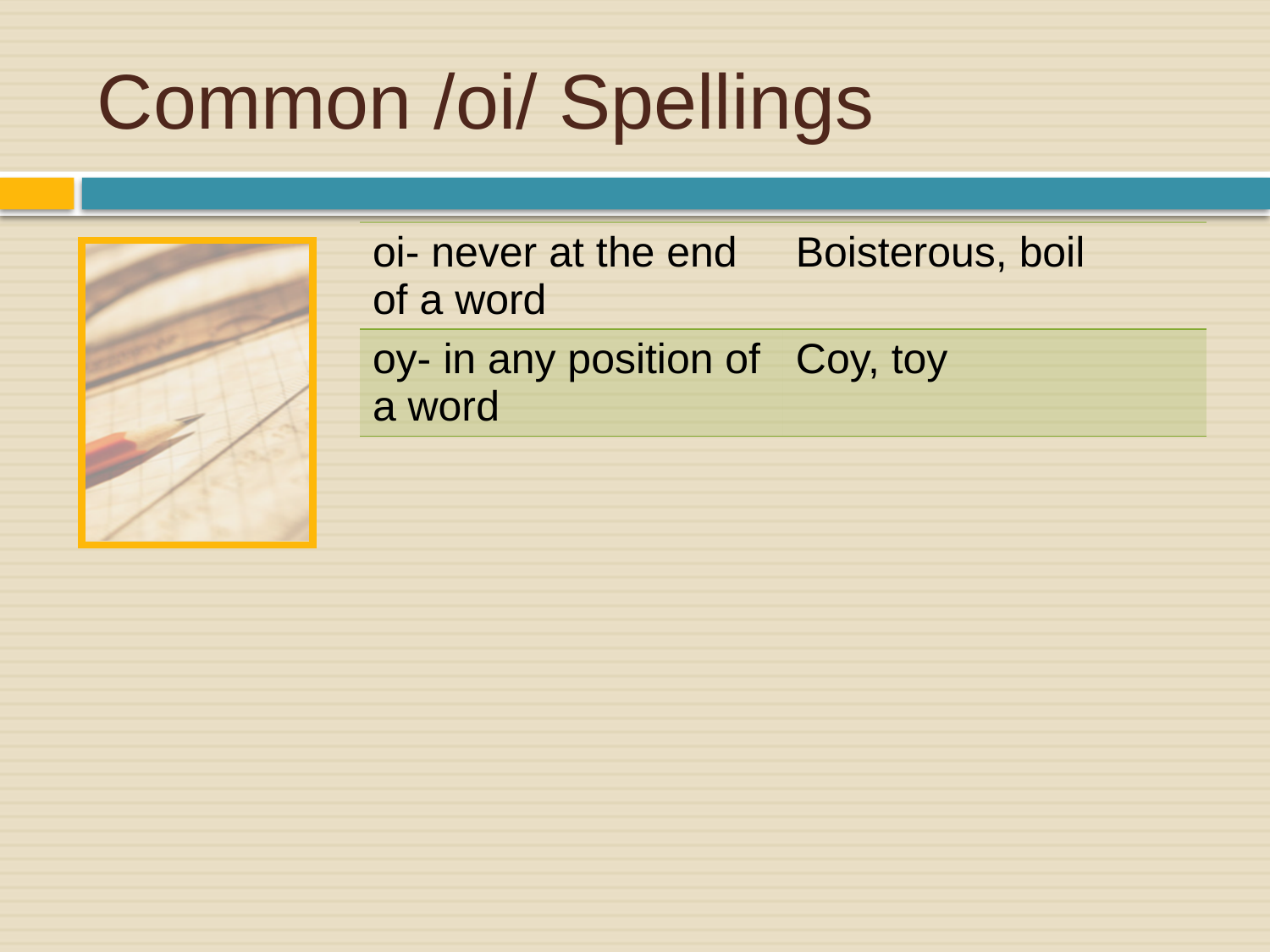

# Common /oi/ Spellings
| oi- never at the end of a word | Boisterous, boil |
| --- | --- |
| oy- in any position of a word | Coy, toy |